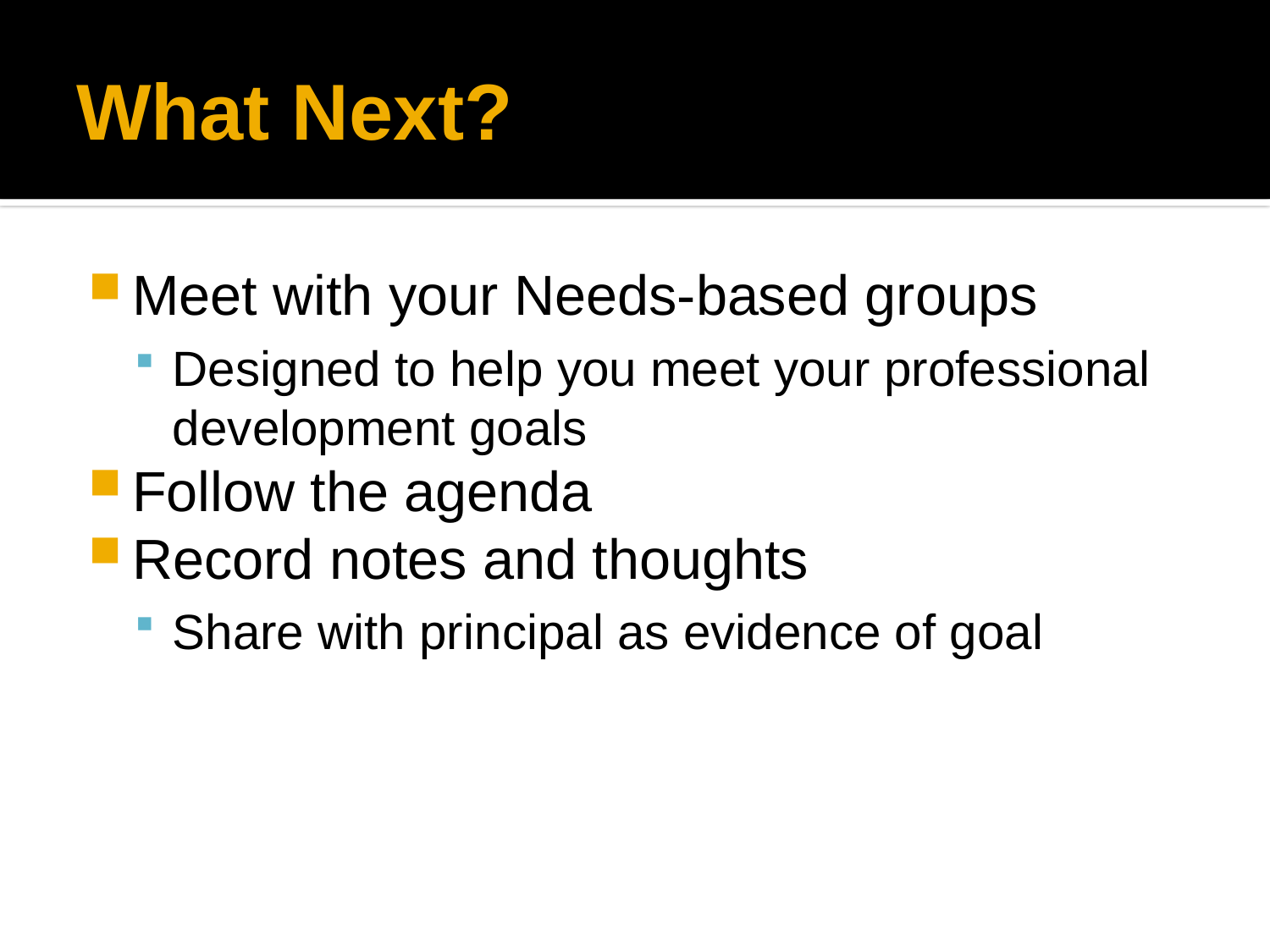

# What Next?
Meet with your Needs-based groups
Designed to help you meet your professional development goals
Follow the agenda
Record notes and thoughts
Share with principal as evidence of goal